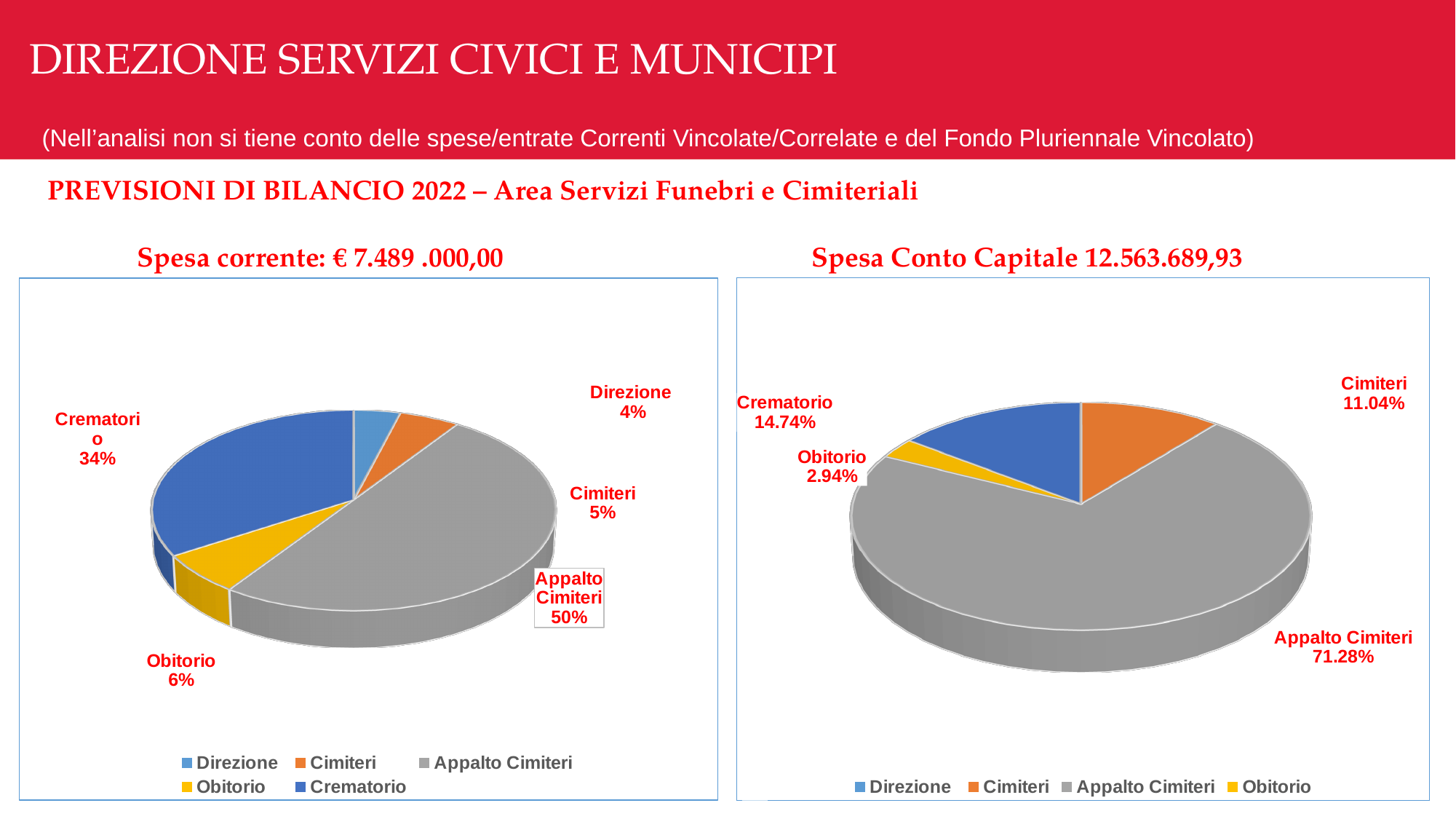

# DIREZIONE SERVIZI CIVICI E MUNICIPI

(Nell’analisi non si tiene conto delle spese/entrate Correnti Vincolate/Correlate e del Fondo Pluriennale Vincolato)
PREVISIONI DI BILANCIO 2022 – Area Servizi Funebri e Cimiteriali
                 Spesa corrente: € 7.489 .000,00 			Spesa Conto Capitale 12.563.689,93

### Chart

| Category |
|---|

[unsupported chart]

[unsupported chart]

4